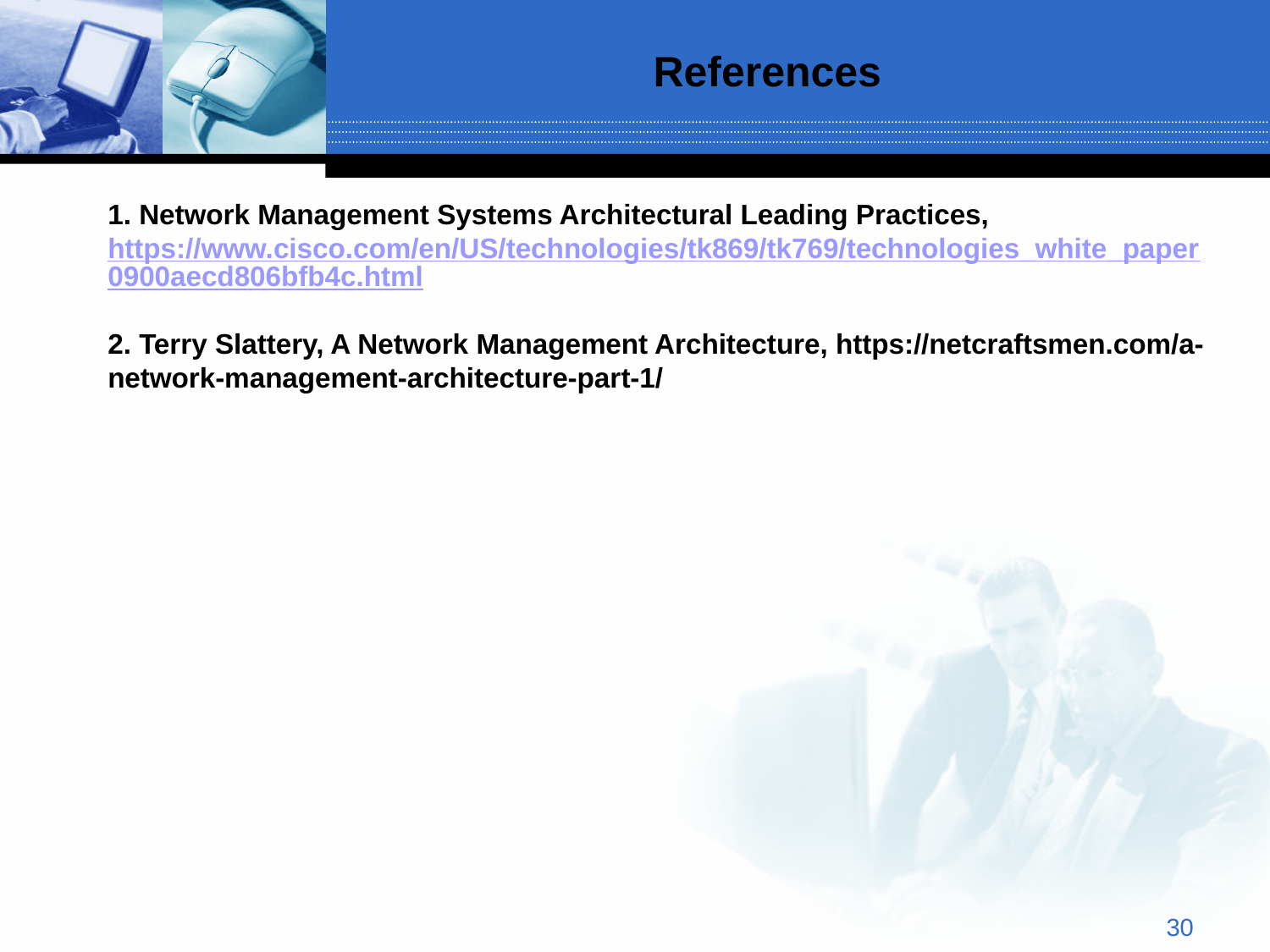

References
1. Network Management Systems Architectural Leading Practices, https://www.cisco.com/en/US/technologies/tk869/tk769/technologies_white_paper0900aecd806bfb4c.html

2. Terry Slattery, A Network Management Architecture, https://netcraftsmen.com/a-network-management-architecture-part-1/

30